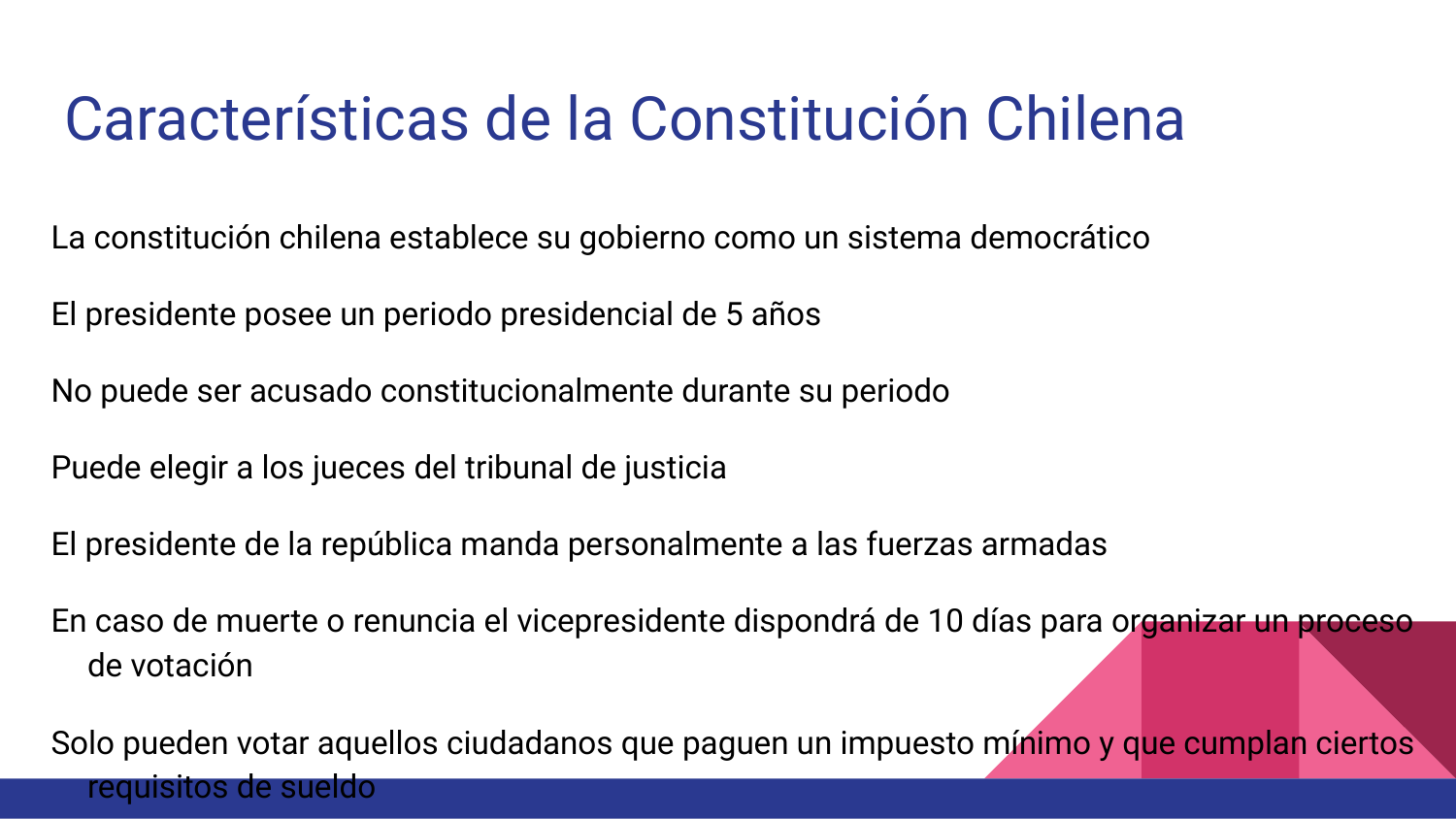

# Características de la Constitución Chilena
La constitución chilena establece su gobierno como un sistema democrático
El presidente posee un periodo presidencial de 5 años
No puede ser acusado constitucionalmente durante su periodo
Puede elegir a los jueces del tribunal de justicia
El presidente de la república manda personalmente a las fuerzas armadas
En caso de muerte o renuncia el vicepresidente dispondrá de 10 días para organizar un proceso de votación
Solo pueden votar aquellos ciudadanos que paguen un impuesto mínimo y que cumplan ciertos requisitos de sueldo
Se establece la religión católica como oficial y se prohíbe cualquier manifestación pública de otras creencias